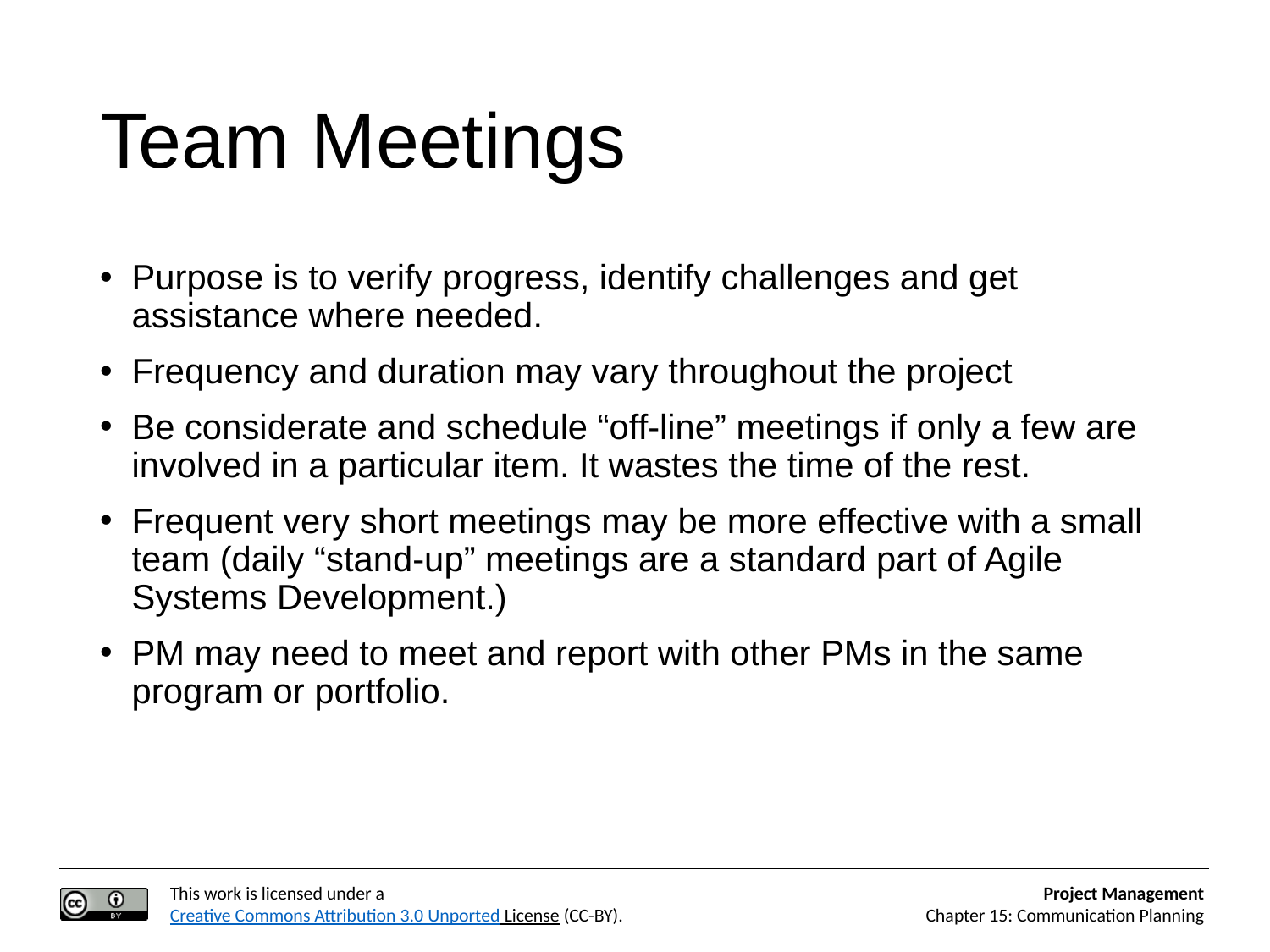

# Team Meetings
Purpose is to verify progress, identify challenges and get assistance where needed.
Frequency and duration may vary throughout the project
Be considerate and schedule “off-line” meetings if only a few are involved in a particular item. It wastes the time of the rest.
Frequent very short meetings may be more effective with a small team (daily “stand-up” meetings are a standard part of Agile Systems Development.)
PM may need to meet and report with other PMs in the same program or portfolio.